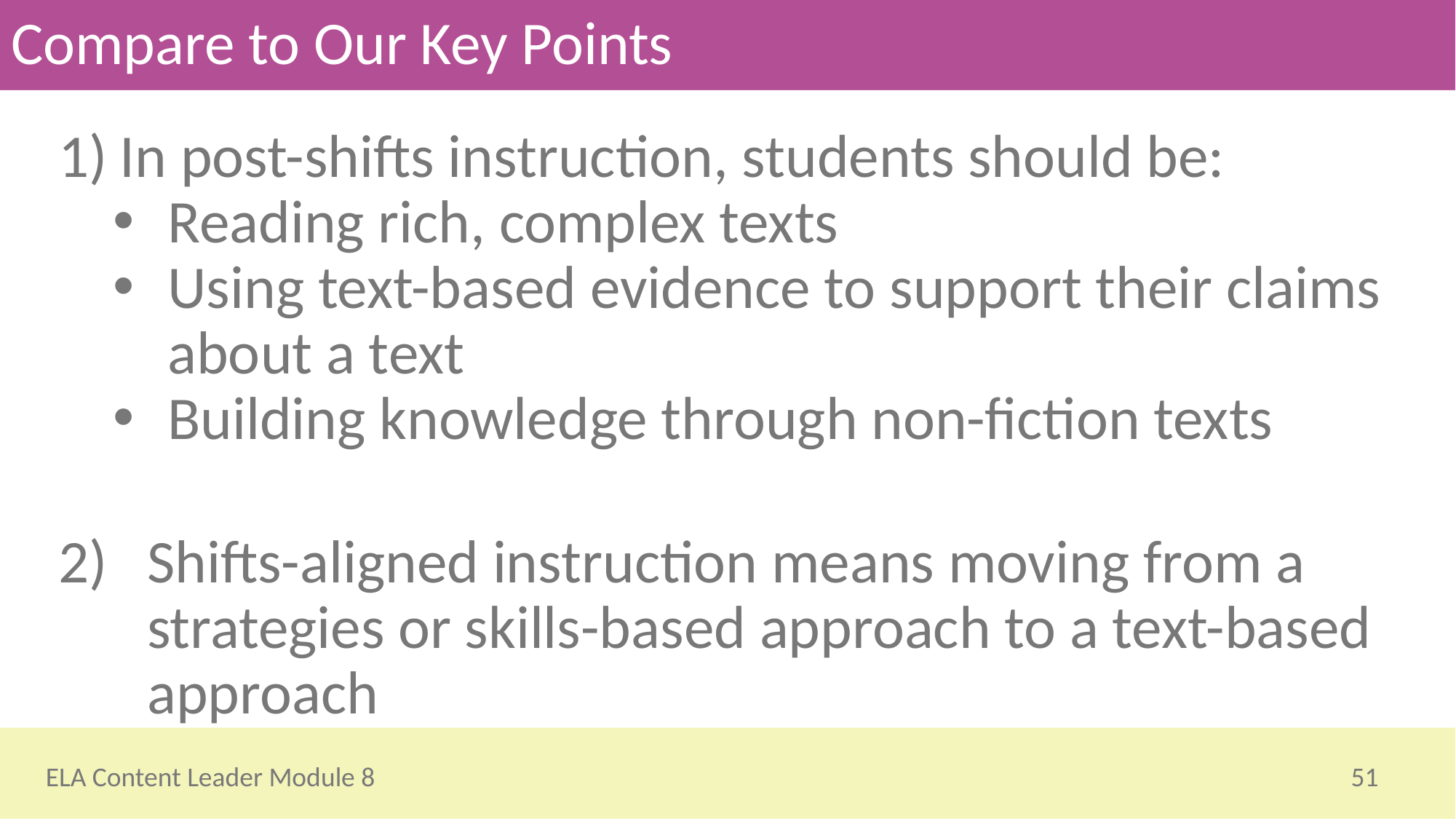

# Compare to Our Key Points
In post-shifts instruction, students should be:
Reading rich, complex texts
Using text-based evidence to support their claims about a text
Building knowledge through non-fiction texts

Shifts-aligned instruction means moving from a strategies or skills-based approach to a text-based approach
51